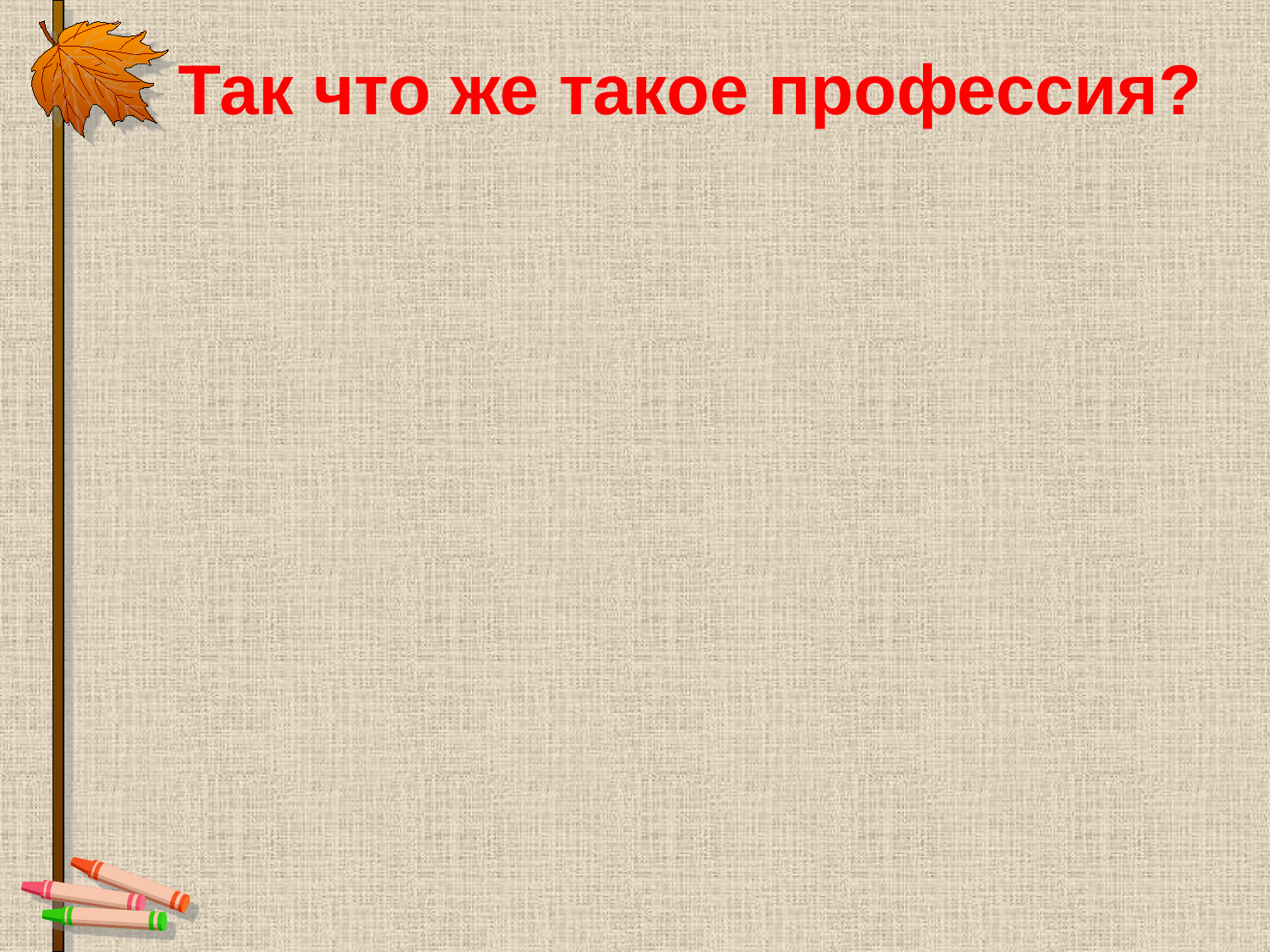

# Так что же такое профессия?
Профессия -  это основной род занятий человека, его трудовая деятельность.

(Толковый словарь С.И. Ожегова)